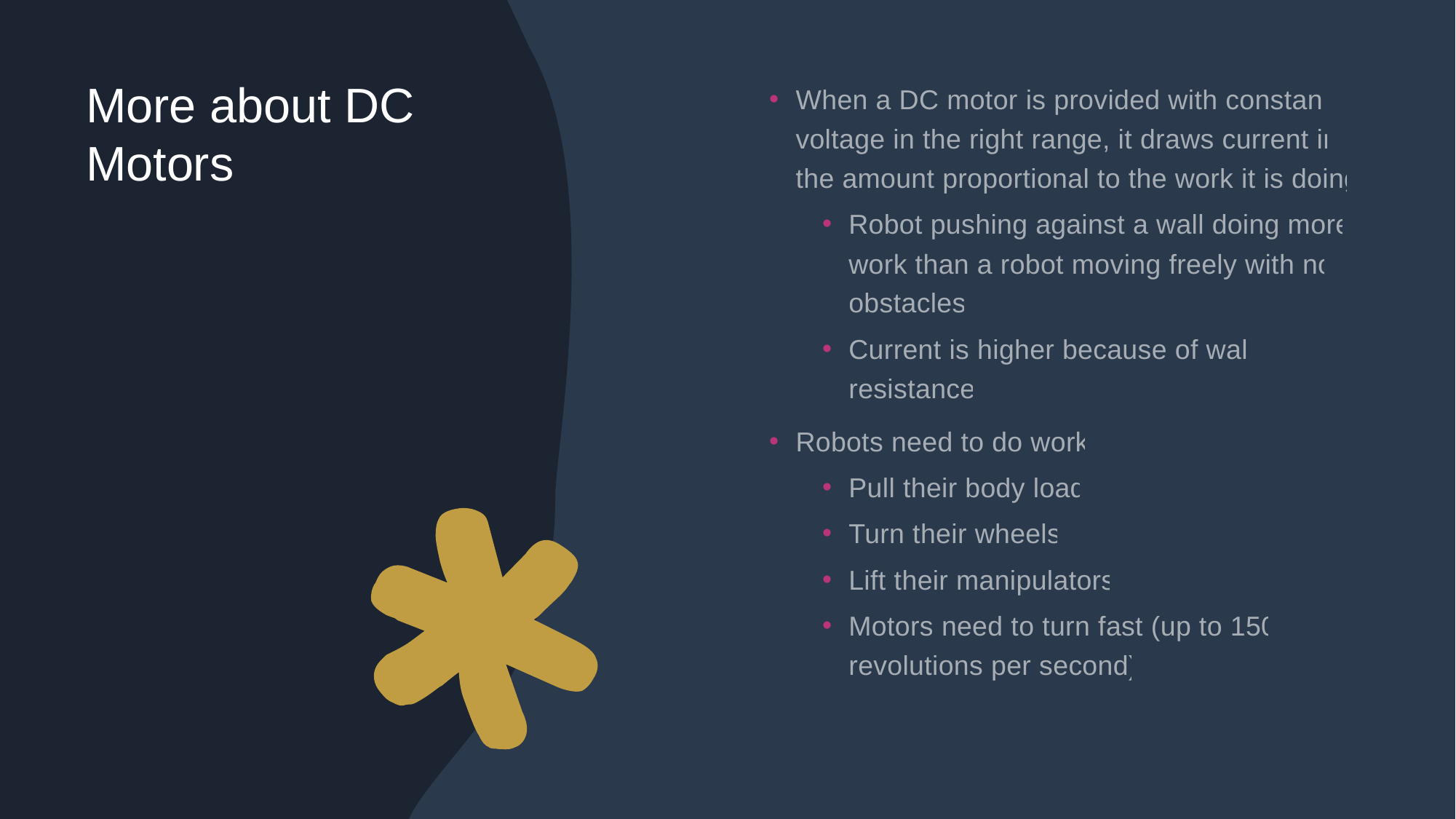

# More about DC Motors
When a DC motor is provided with constant voltage in the right range, it draws current in the amount proportional to the work it is doing
Robot pushing against a wall doing more work than a robot moving freely with no obstacles
Current is higher because of wall resistance
Robots need to do work
Pull their body load
Turn their wheels
Lift their manipulators
Motors need to turn fast (up to 150 revolutions per second)